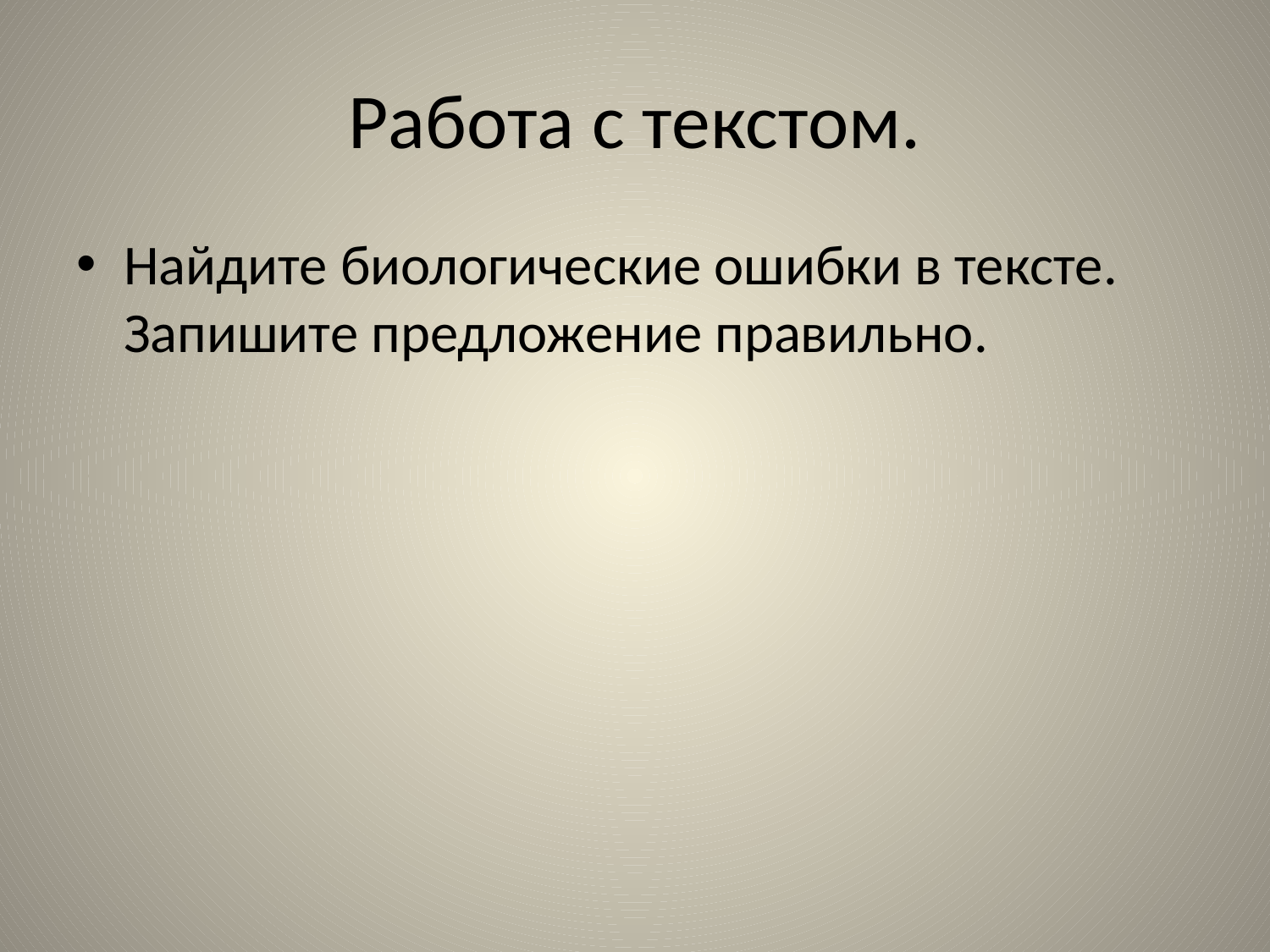

# Работа с текстом.
Найдите биологические ошибки в тексте. Запишите предложение правильно.